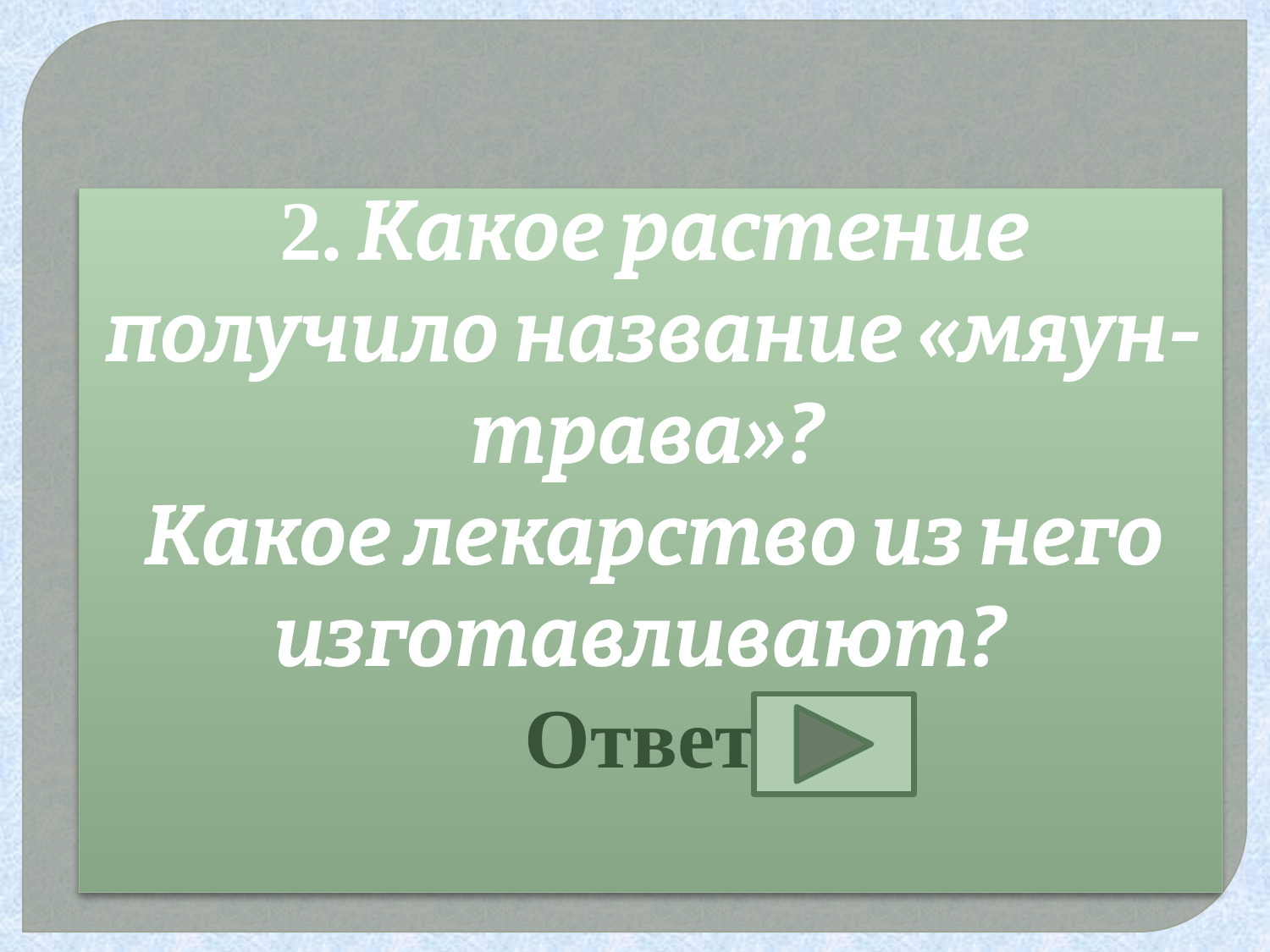

# 2. Какое растение получило название «мяун-трава»? Какое лекарство из него изготавливают? Ответ: